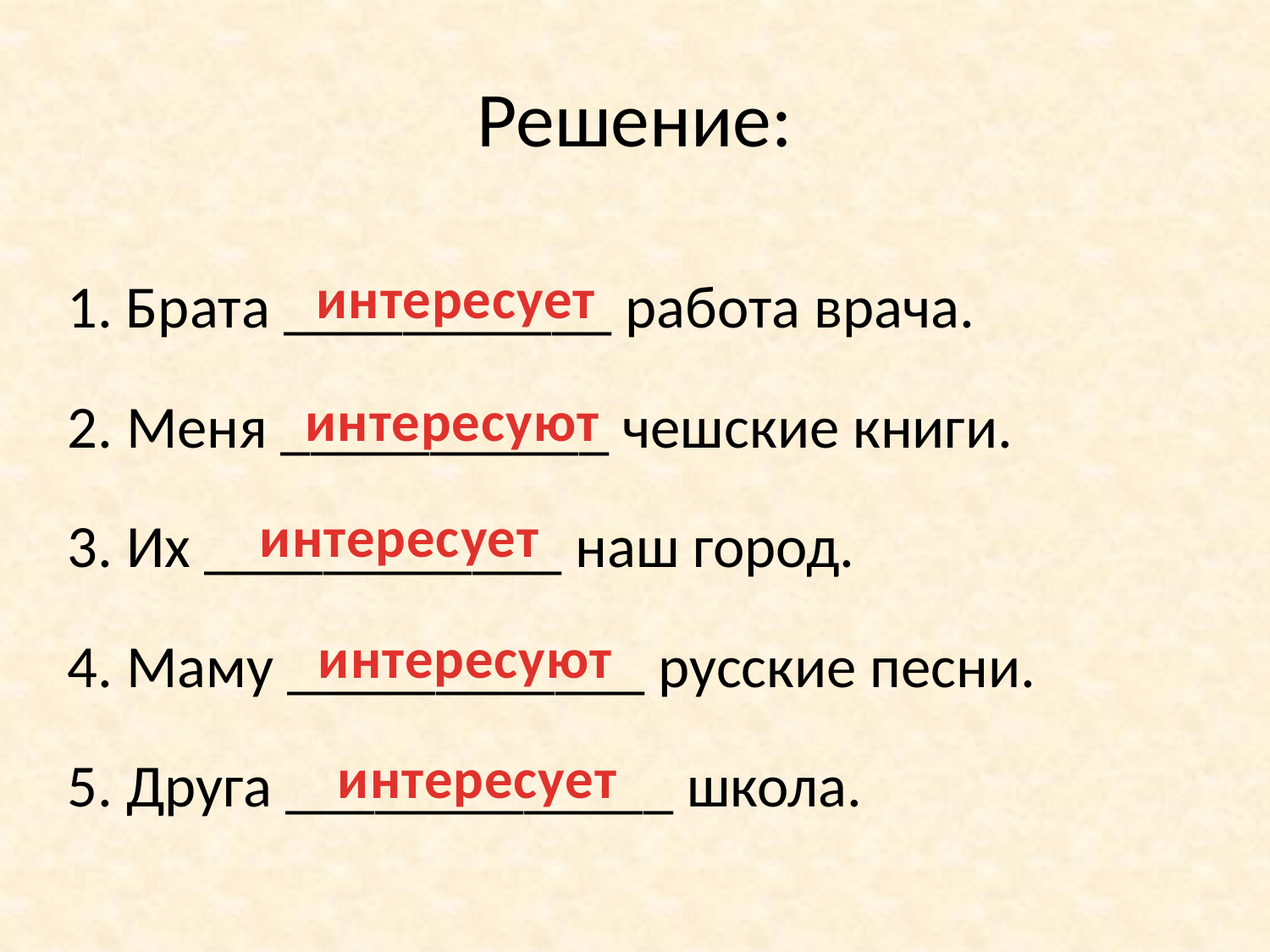

Решение:
1. Брата ___________ работа врача.
2. Меня ___________ чешские книги.
3. Их ____________ наш город.
4. Маму ____________ русские песни.
5. Друга _____________ школа.
интересует
интересуют
интересует
интересуют
интересует